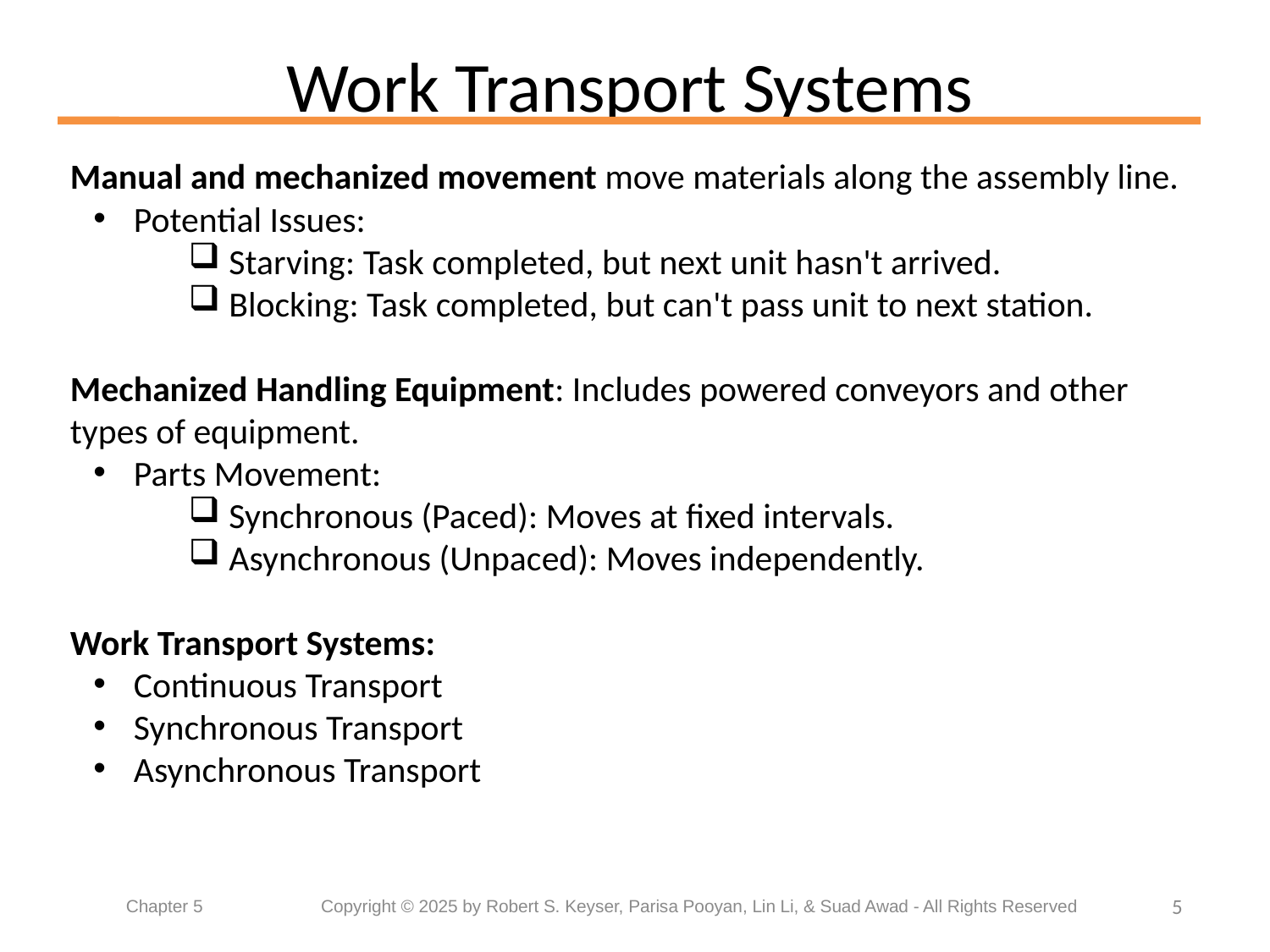

# Work Transport Systems

Manual and mechanized movement move materials along the assembly line.
Potential Issues:
Starving: Task completed, but next unit hasn't arrived.
Blocking: Task completed, but can't pass unit to next station.

Mechanized Handling Equipment: Includes powered conveyors and other types of equipment.
Parts Movement:
Synchronous (Paced): Moves at fixed intervals.
Asynchronous (Unpaced): Moves independently.

Work Transport Systems:
Continuous Transport
Synchronous Transport
Asynchronous Transport
5
Chapter 5	              Copyright © 2025 by Robert S. Keyser, Parisa Pooyan, Lin Li, & Suad Awad - All Rights Reserved